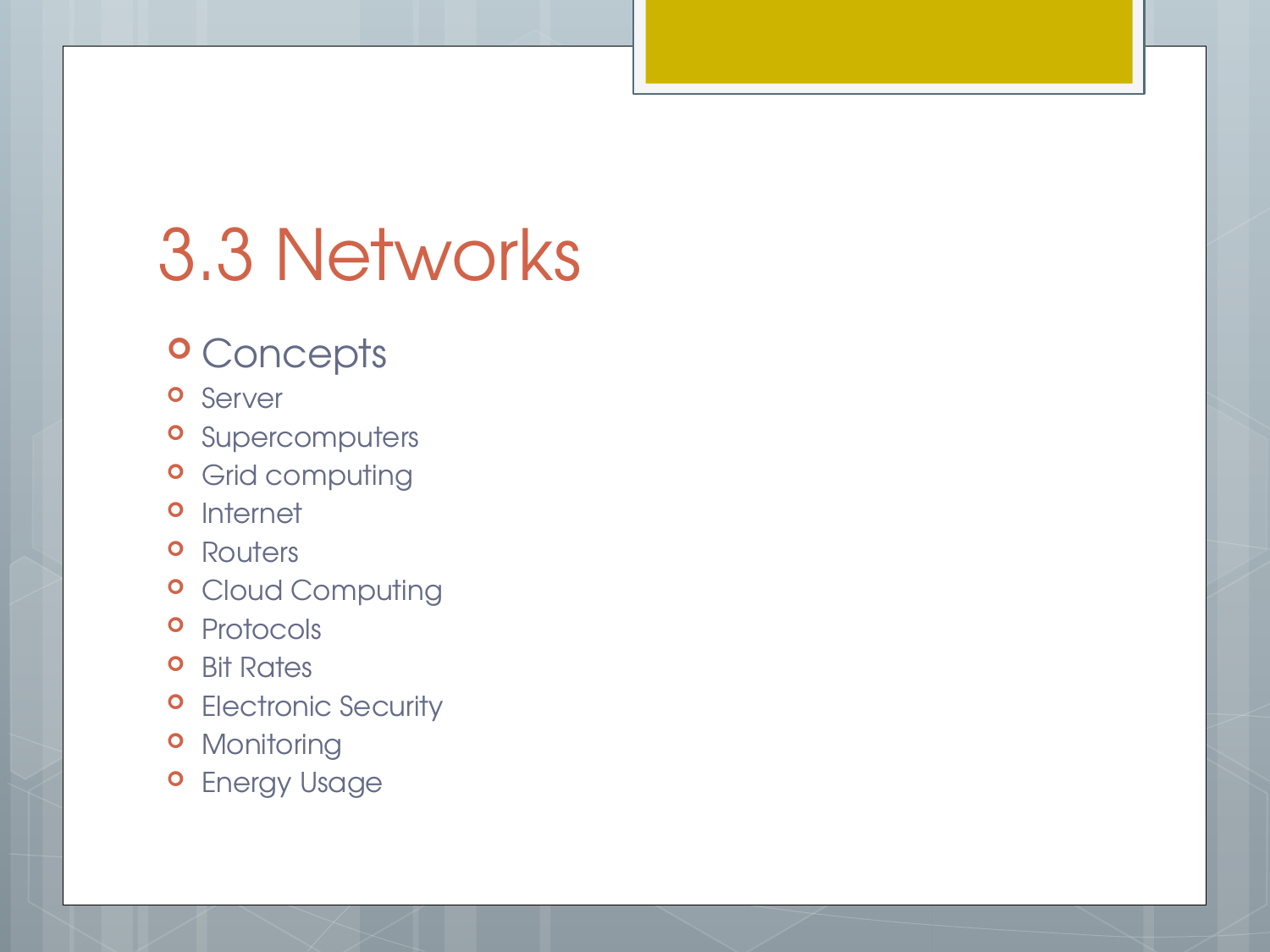

# 3.3 Networks
Concepts
Server
Supercomputers
Grid computing
Internet
Routers
Cloud Computing
Protocols
Bit Rates
Electronic Security
Monitoring
Energy Usage